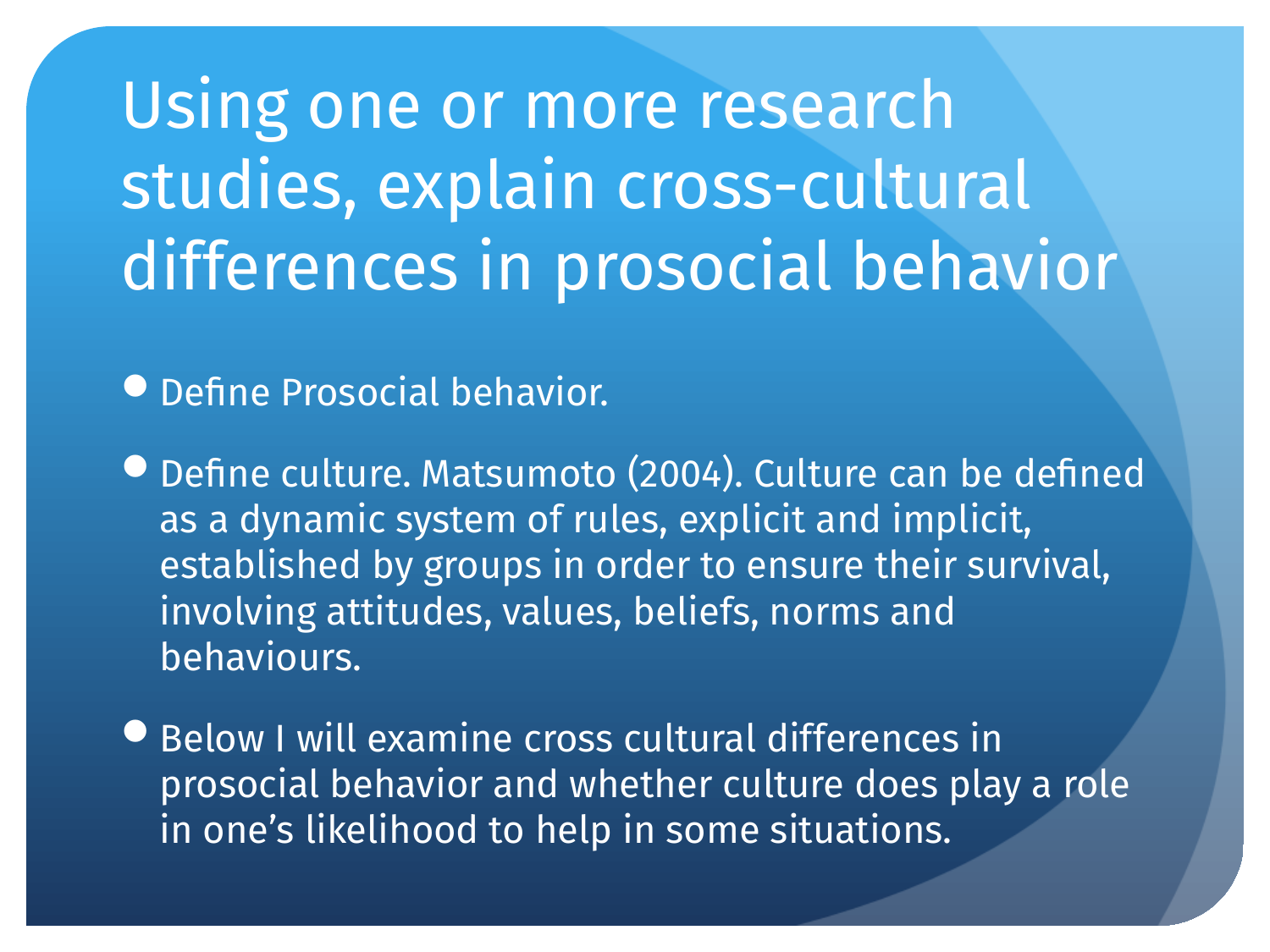

# Using one or more research studies, explain cross-cultural differences in prosocial behavior
Define Prosocial behavior.
Define culture. Matsumoto (2004). Culture can be defined as a dynamic system of rules, explicit and implicit, established by groups in order to ensure their survival, involving attitudes, values, beliefs, norms and behaviours.
Below I will examine cross cultural differences in prosocial behavior and whether culture does play a role in one’s likelihood to help in some situations.